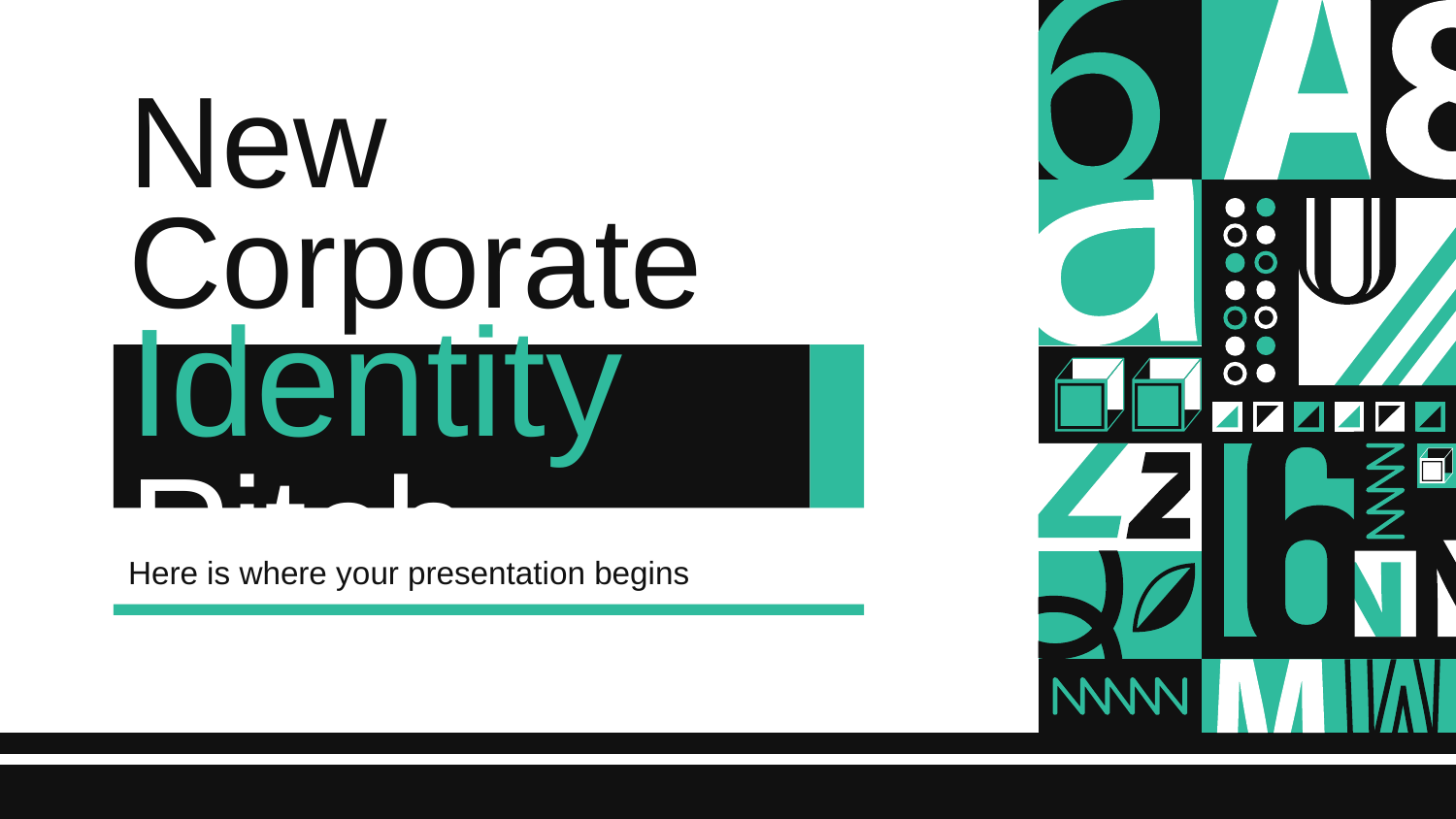

# New Corporate Identity
Pitch Deck

Here is where your presentation begins